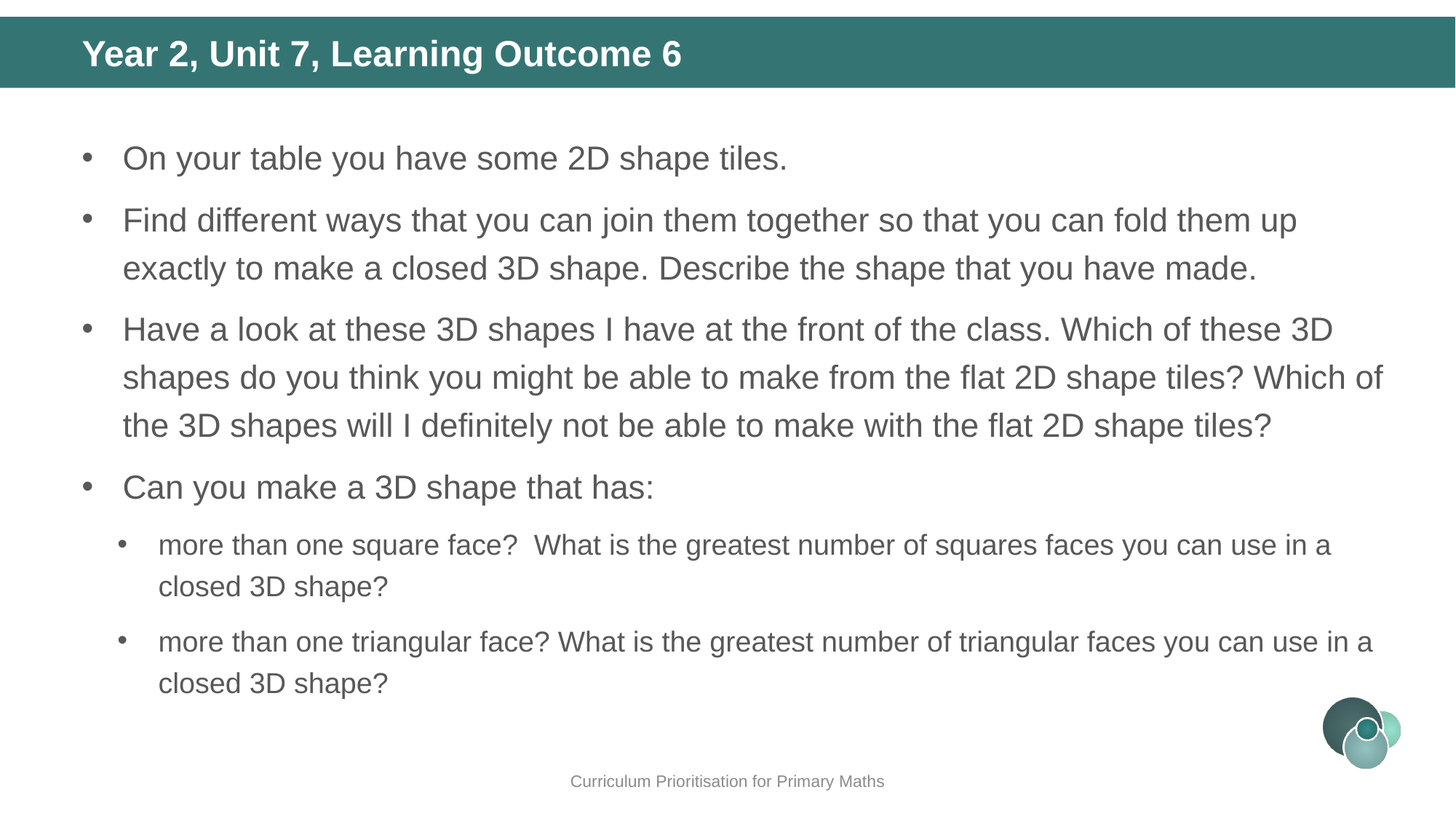

Year 2, Unit 7, Learning Outcome 6
On your table you have some 2D shape tiles.
Find different ways that you can join them together so that you can fold them up exactly to make a closed 3D shape. Describe the shape that you have made.
Have a look at these 3D shapes I have at the front of the class. Which of these 3D shapes do you think you might be able to make from the flat 2D shape tiles? Which of the 3D shapes will I definitely not be able to make with the flat 2D shape tiles?
Can you make a 3D shape that has:
more than one square face?  What is the greatest number of squares faces you can use in a closed 3D shape?
more than one triangular face? What is the greatest number of triangular faces you can use in a closed 3D shape?
Curriculum Prioritisation for Primary Maths